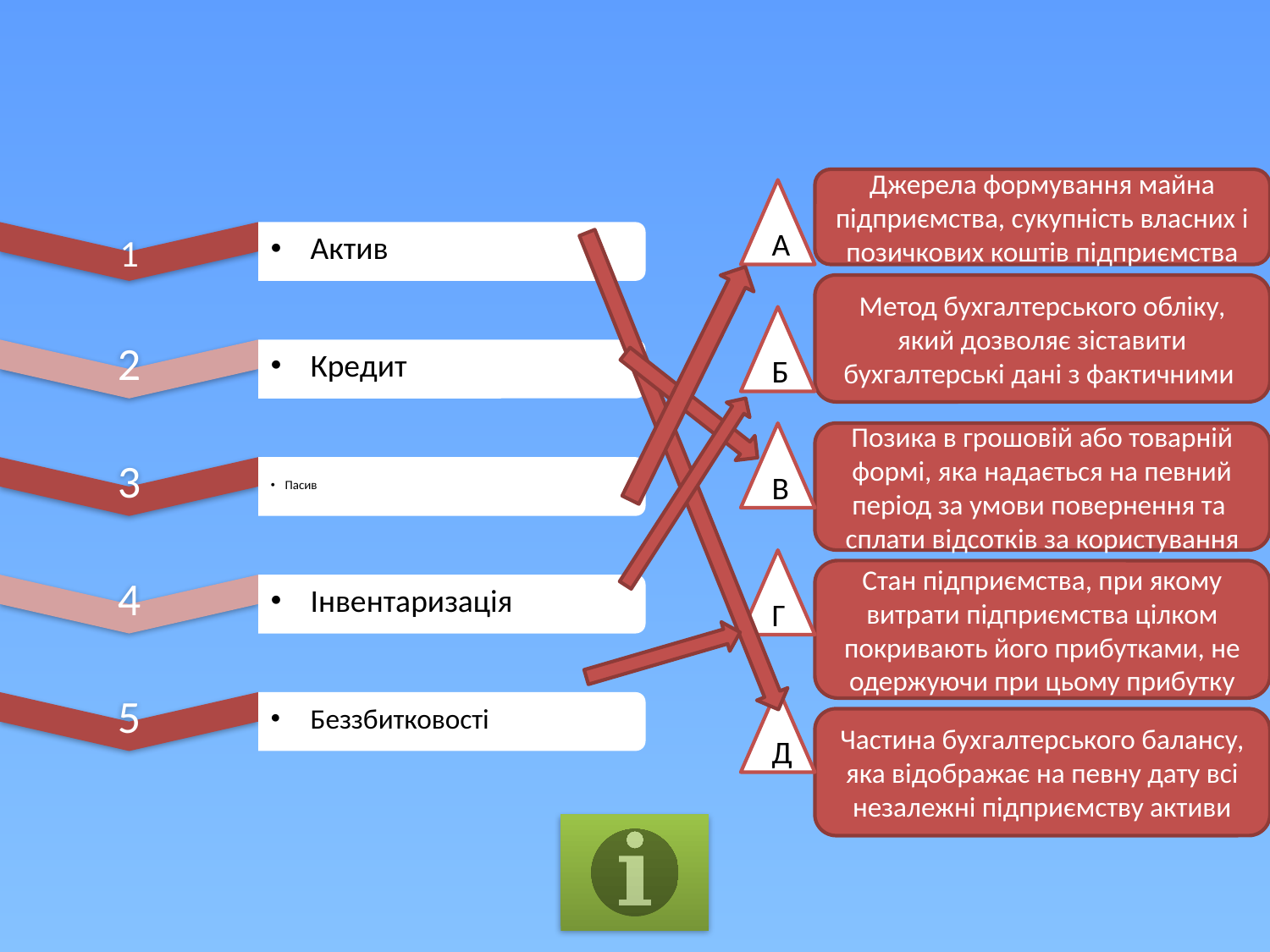

#
Джерела формування майна підприємства, сукупність власних і позичкових коштів підприємства
А
1
Актив
2
Кредит
3
5
Беззбитковості
Інвентаризація
4
Пасив

Метод бухгалтерського обліку, який дозволяє зіставити бухгалтерські дані з фактичними
Б

В
Позика в грошовій або товарній формі, яка надається на певний період за умови повернення та  сплати відсотків за користування

Г
Стан підприємства, при якому витрати підприємства цілком покривають його прибутками, не одержуючи при цьому прибутку

Д
Частина бухгалтерського балансу, яка відображає на певну дату всі незалежні підприємству активи